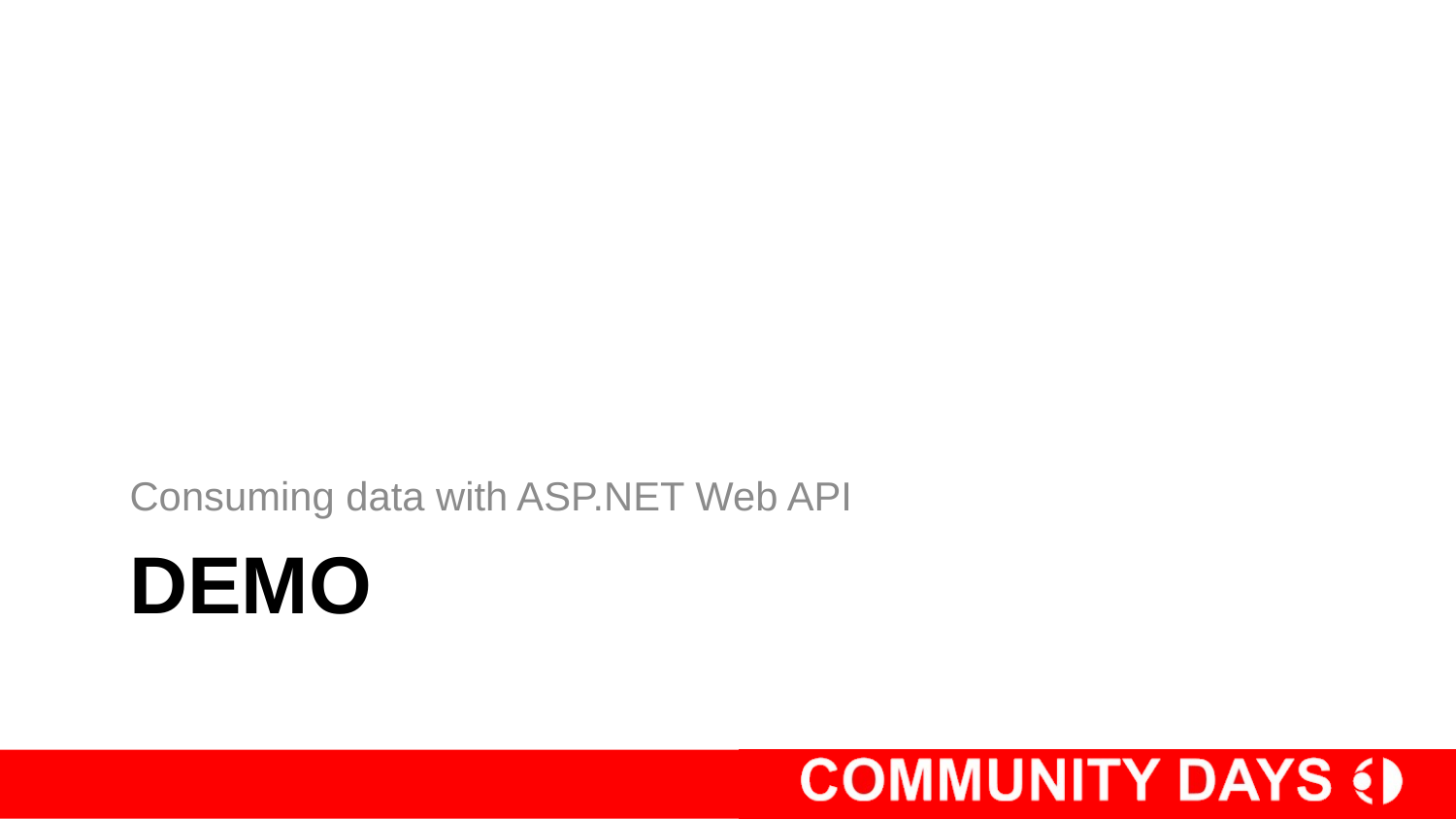

Consuming data with ASP.NET Web API
# demo